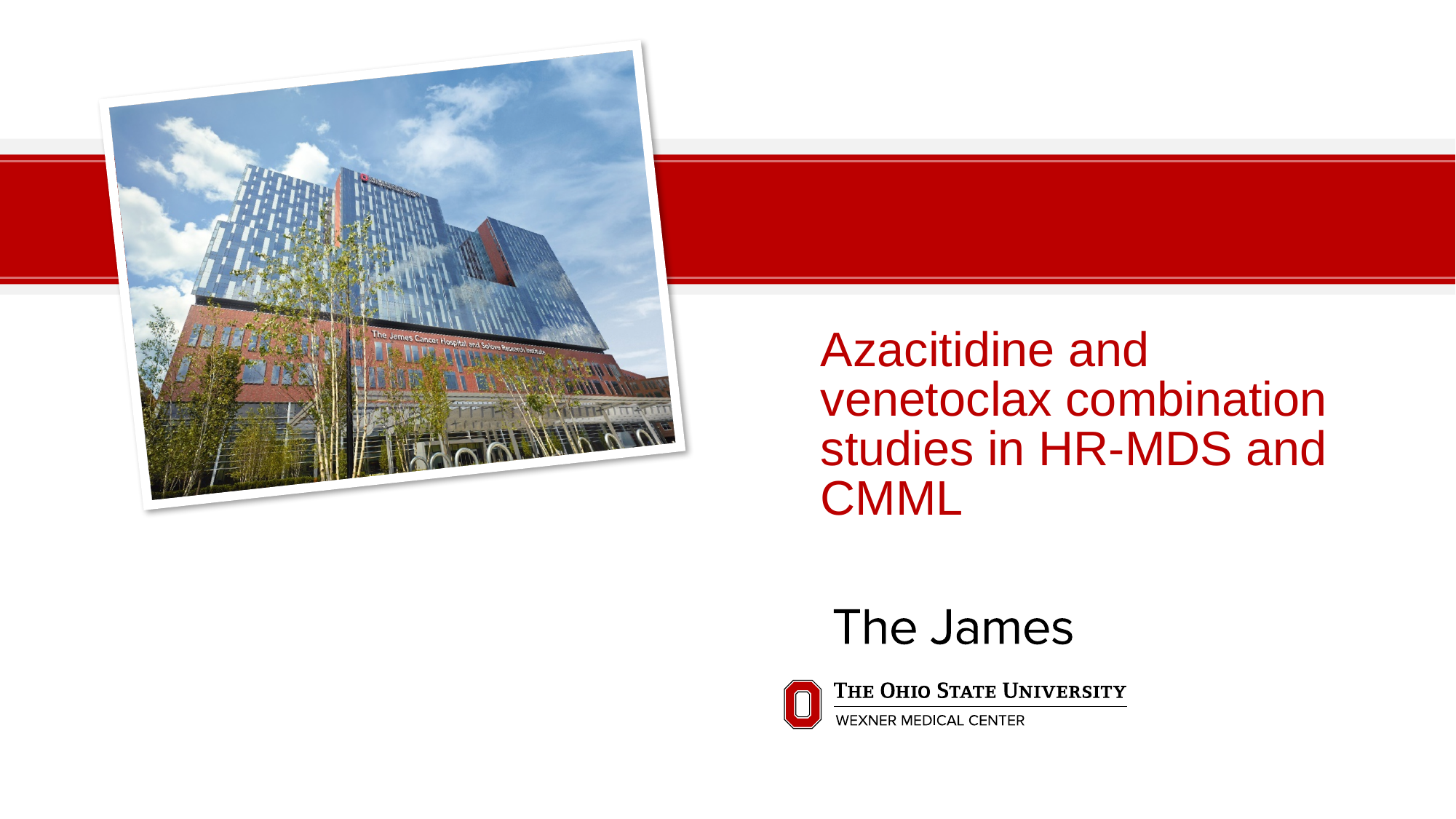

# Azacitidine and venetoclax combination studies in HR-MDS and CMML